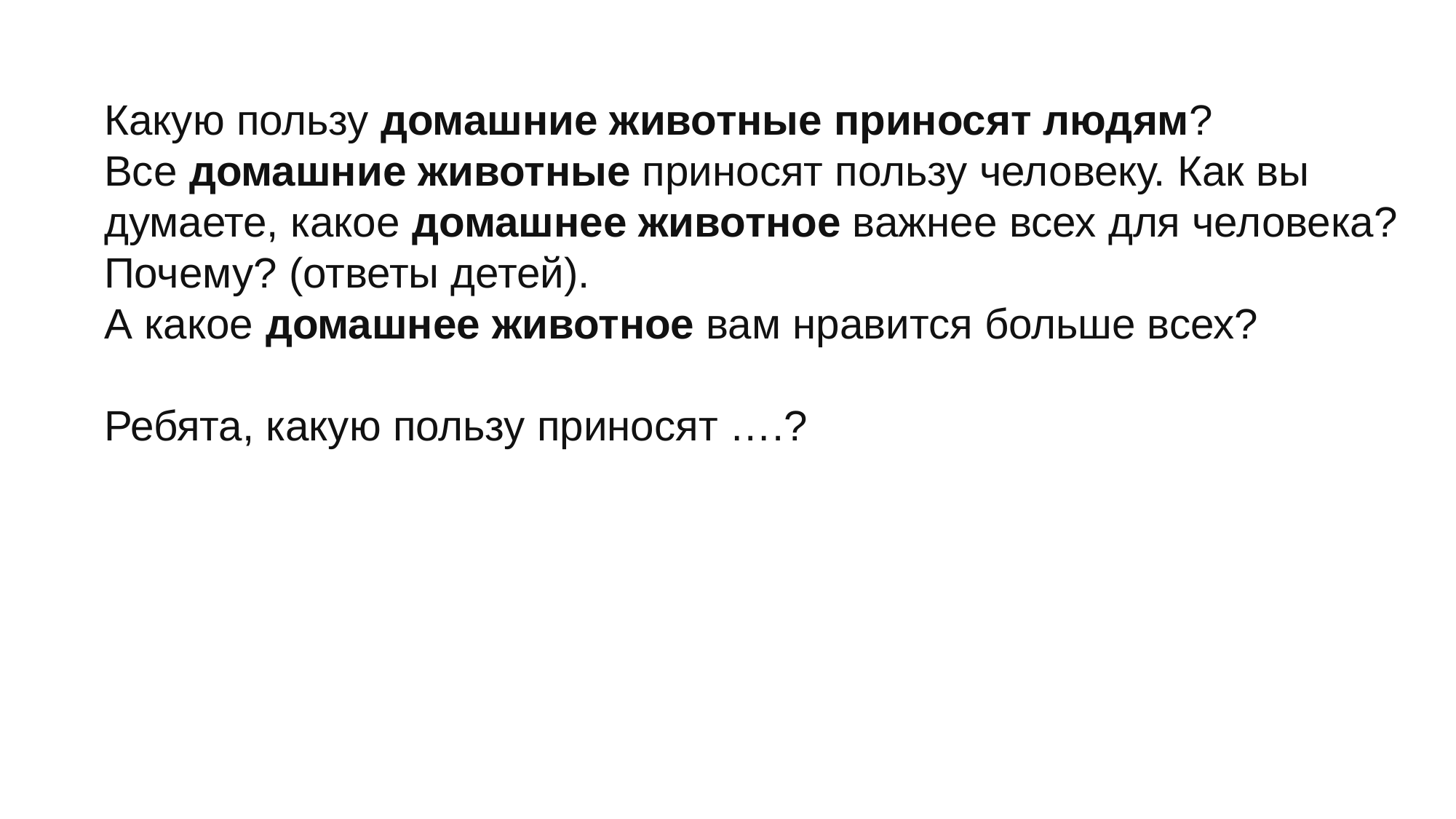

Какую пользу домашние животные приносят людям?
Все домашние животные приносят пользу человеку. Как вы думаете, какое домашнее животное важнее всех для человека? Почему? (ответы детей).
А какое домашнее животное вам нравится больше всех?

Ребята, какую пользу приносят ….?